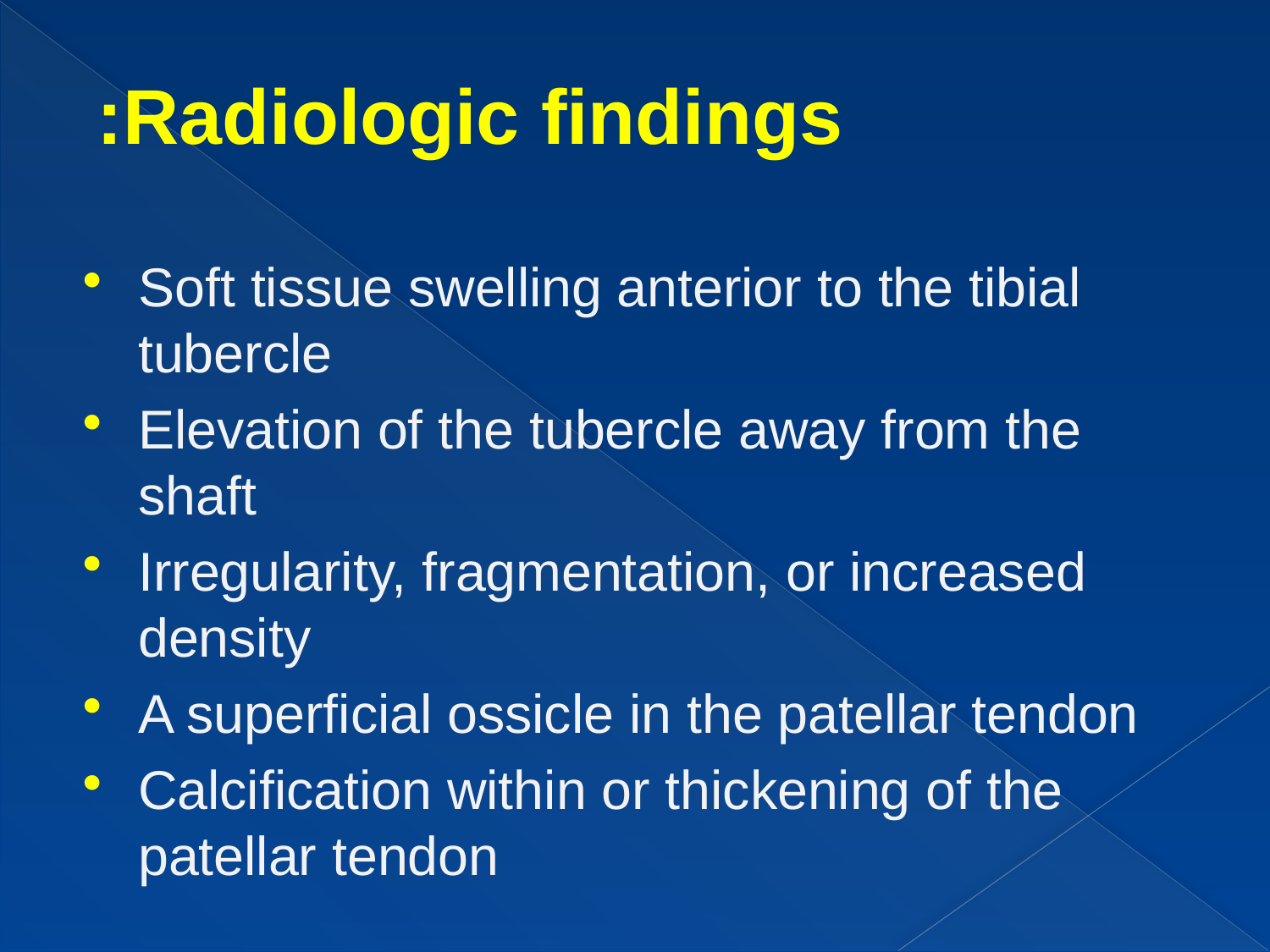

# Radiologic findings:
Soft tissue swelling anterior to the tibial tubercle
Elevation of the tubercle away from the shaft
Irregularity, fragmentation, or increased density
A superficial ossicle in the patellar tendon
Calcification within or thickening of the patellar tendon